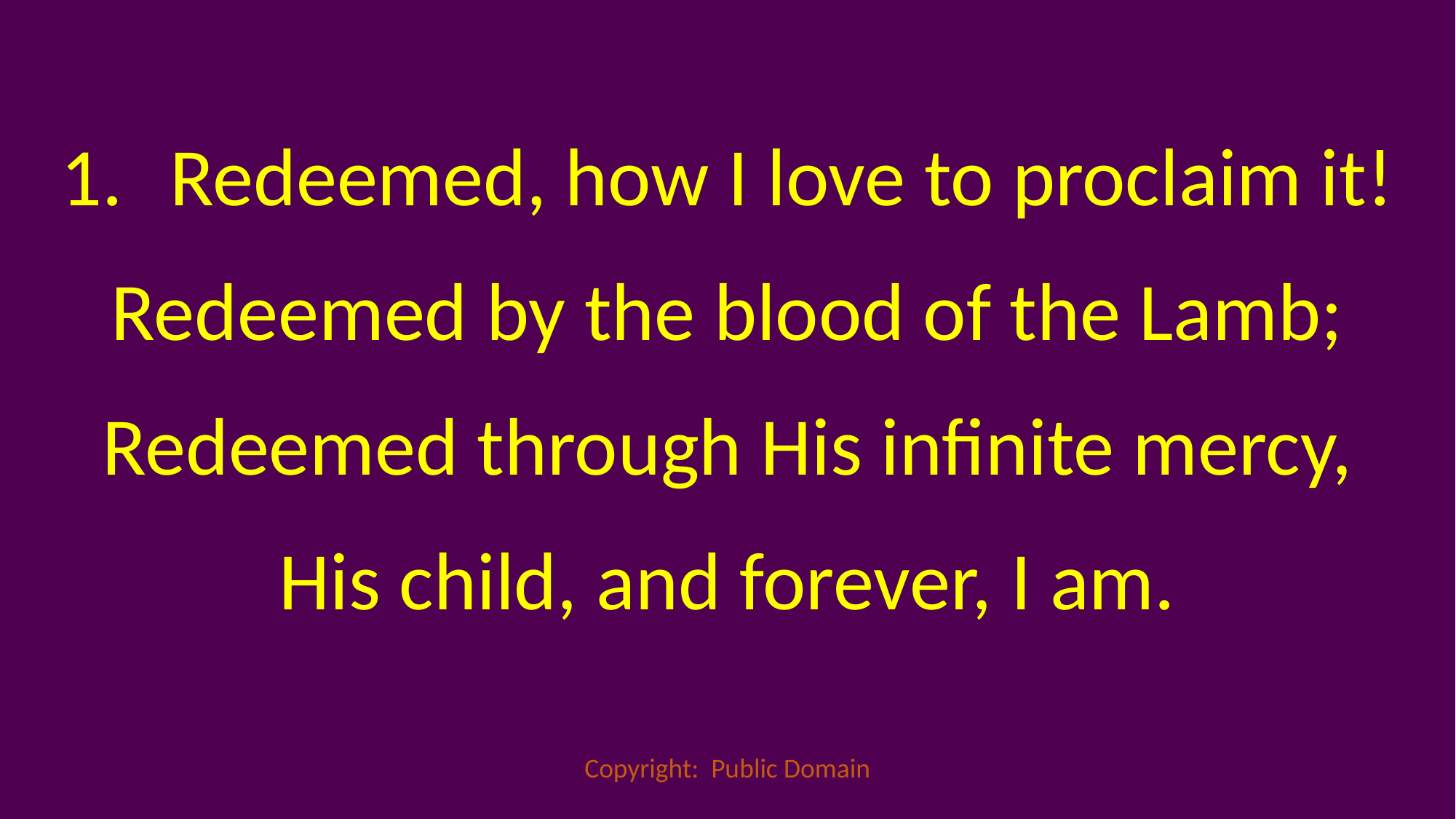

1. 	Redeemed, how I love to proclaim it!
Redeemed by the blood of the Lamb;
Redeemed through His infinite mercy,
His child, and forever, I am.
Copyright:  Public Domain